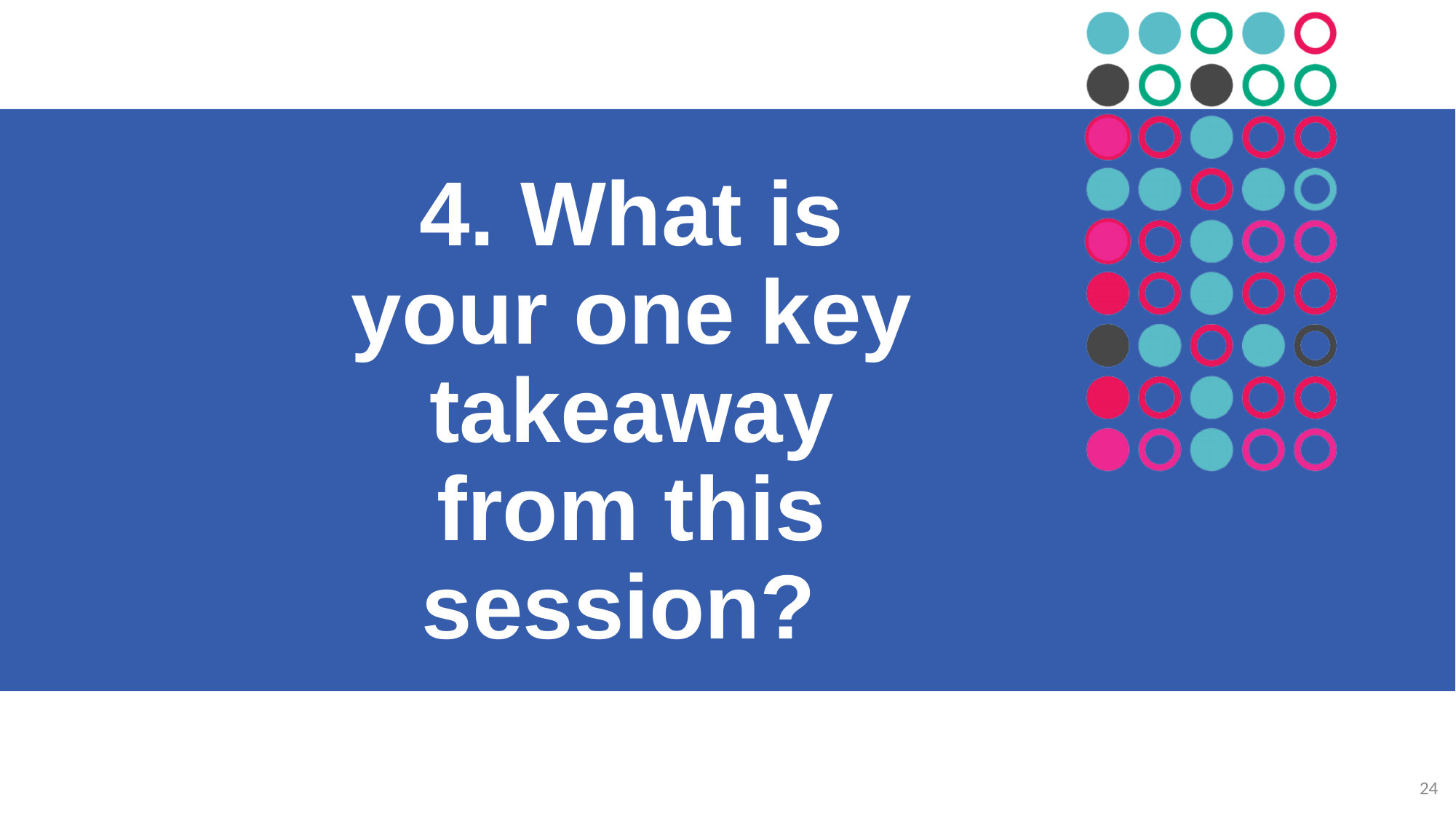

# 4. What is your one key takeaway from this session?
24